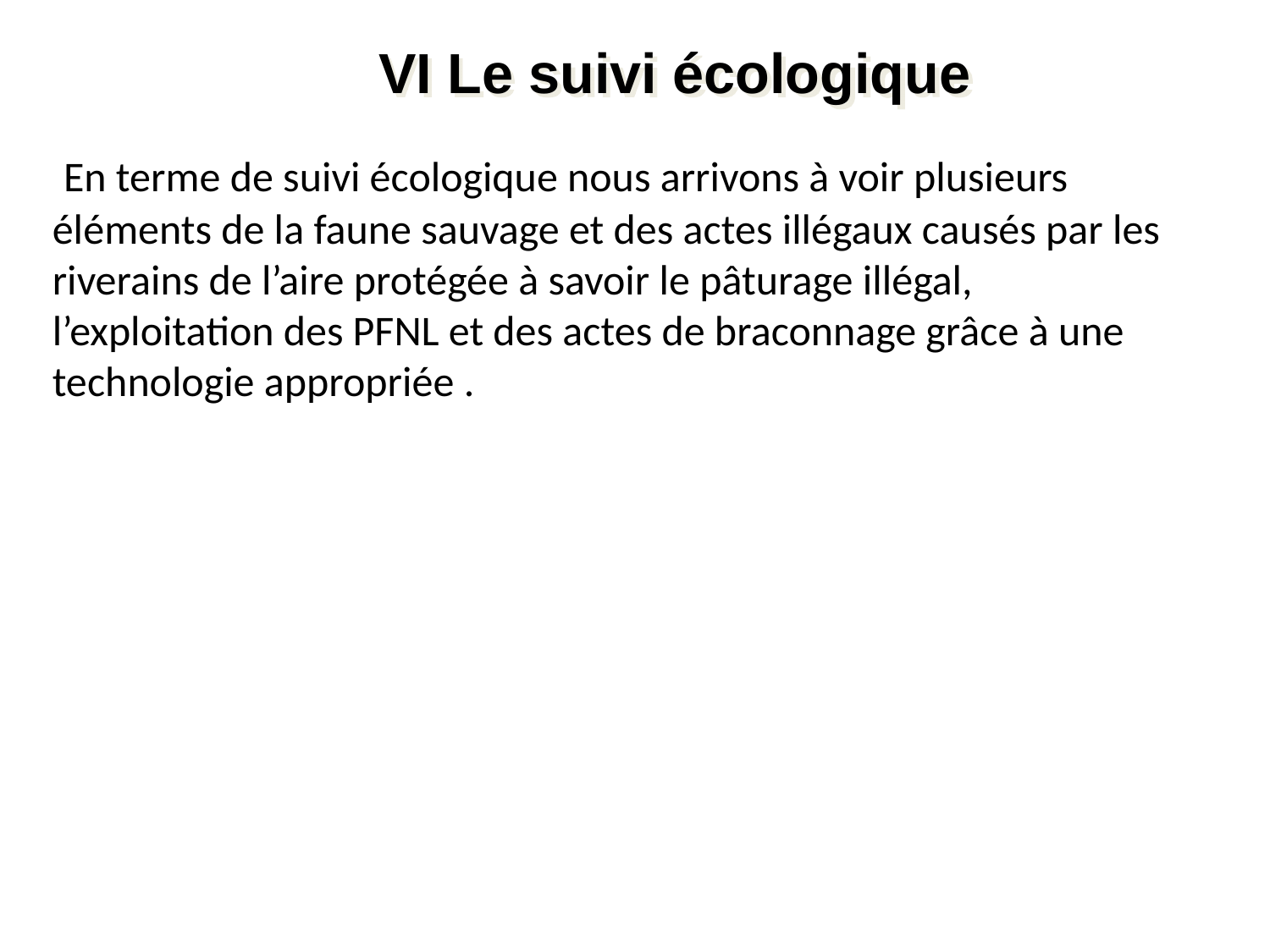

# VI Le suivi écologique
 En terme de suivi écologique nous arrivons à voir plusieurs éléments de la faune sauvage et des actes illégaux causés par les riverains de l’aire protégée à savoir le pâturage illégal, l’exploitation des PFNL et des actes de braconnage grâce à une technologie appropriée .